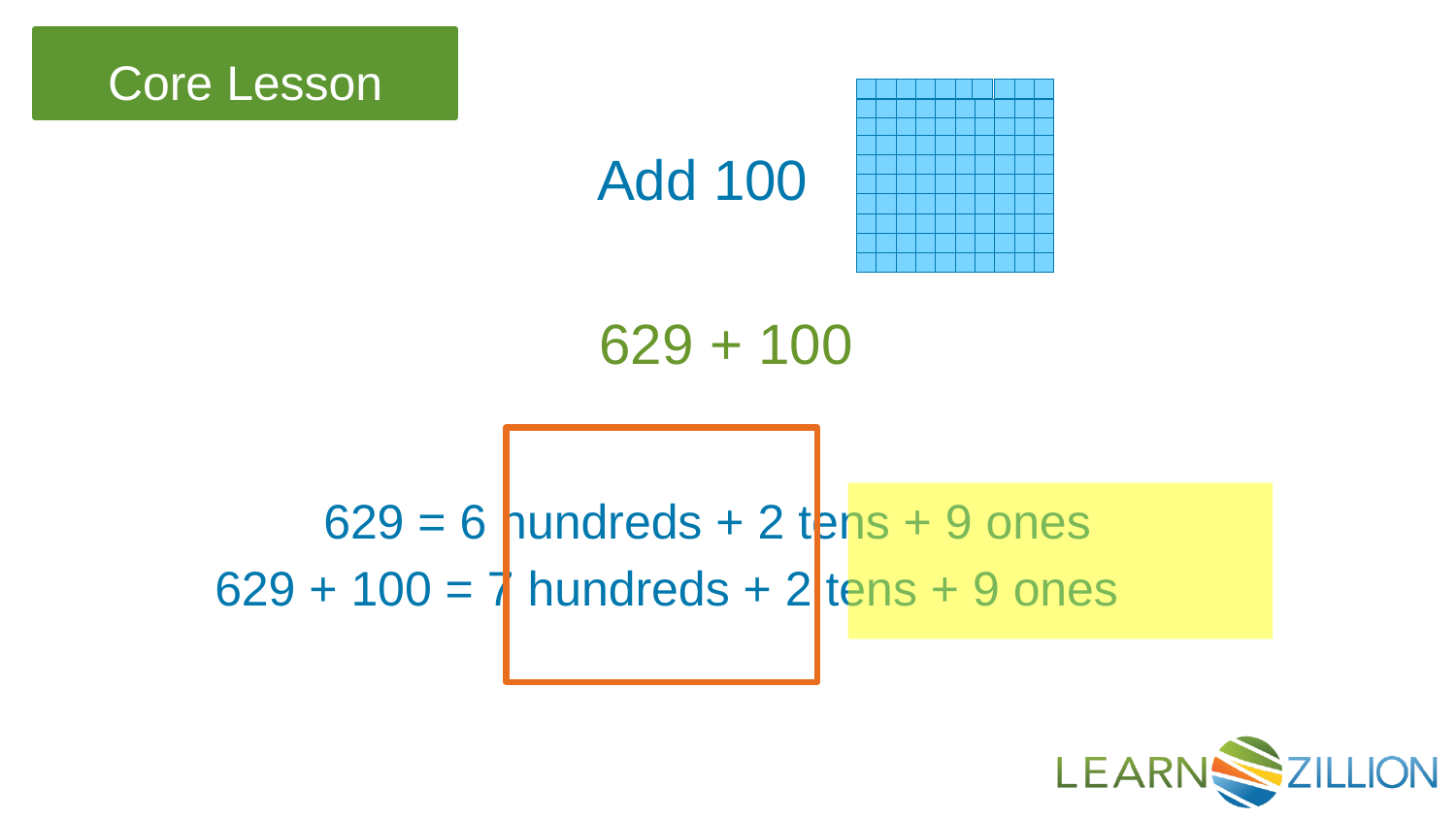

Add 100
629 + 100

        629 = 6 hundreds + 2 tens + 9 ones
629 + 100 = 7 hundreds + 2 tens + 9 ones